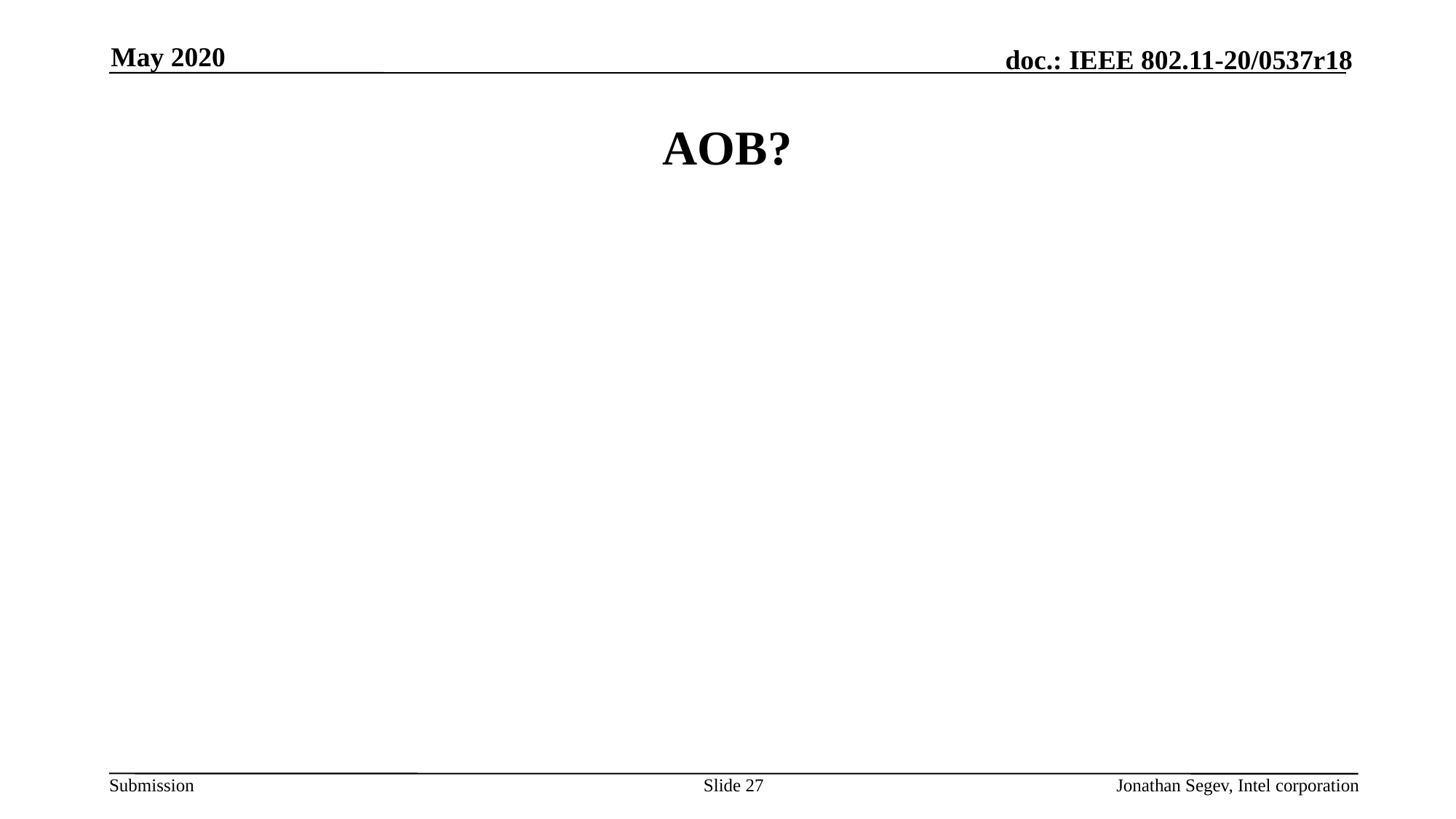

May 2020
# AOB?

Slide 27
Jonathan Segev, Intel corporation